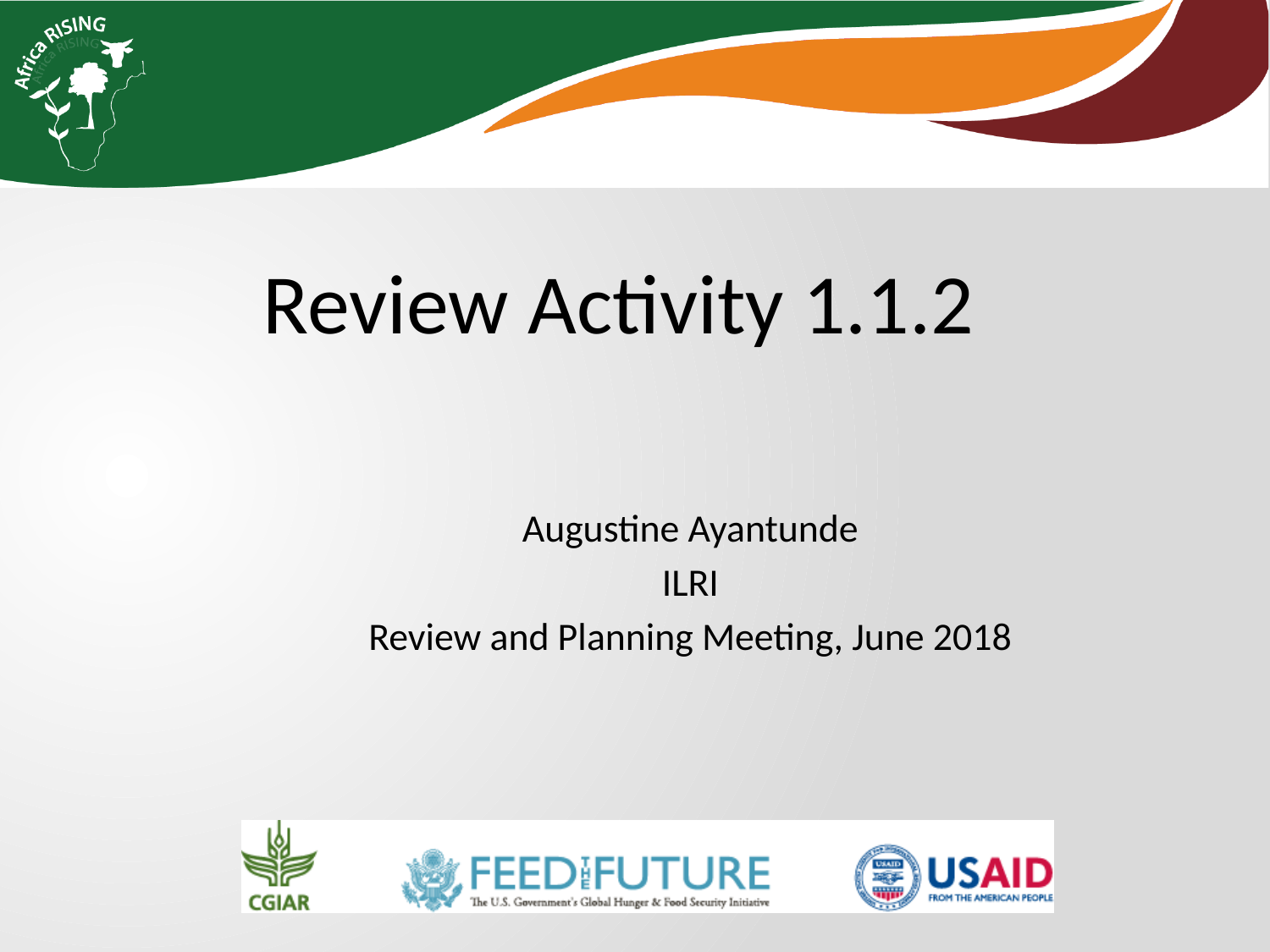

Review Activity 1.1.2
Augustine Ayantunde
ILRI
Review and Planning Meeting, June 2018